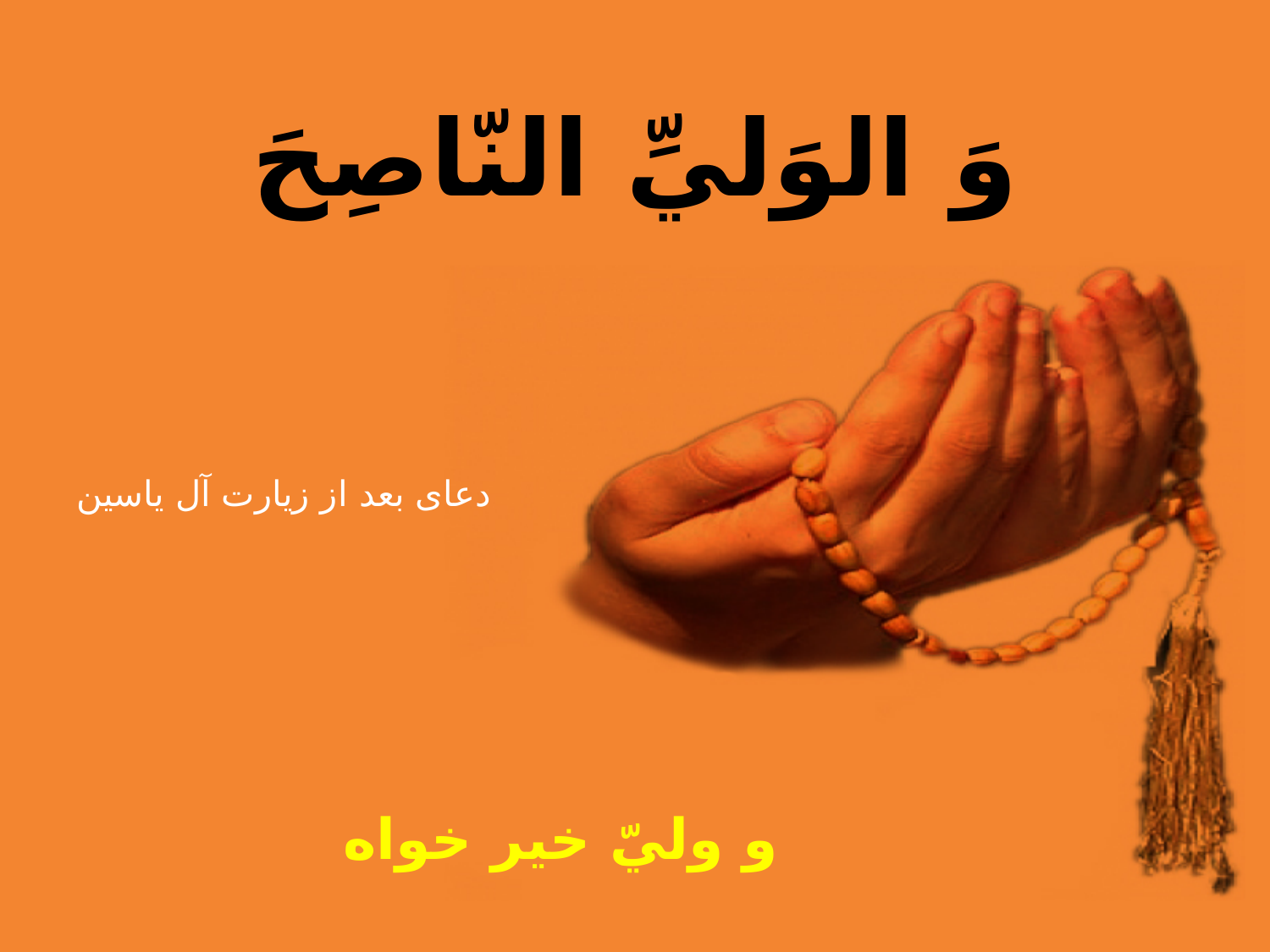

وَ الوَليِّ النّاصِحَ
و وليّ خير خواه